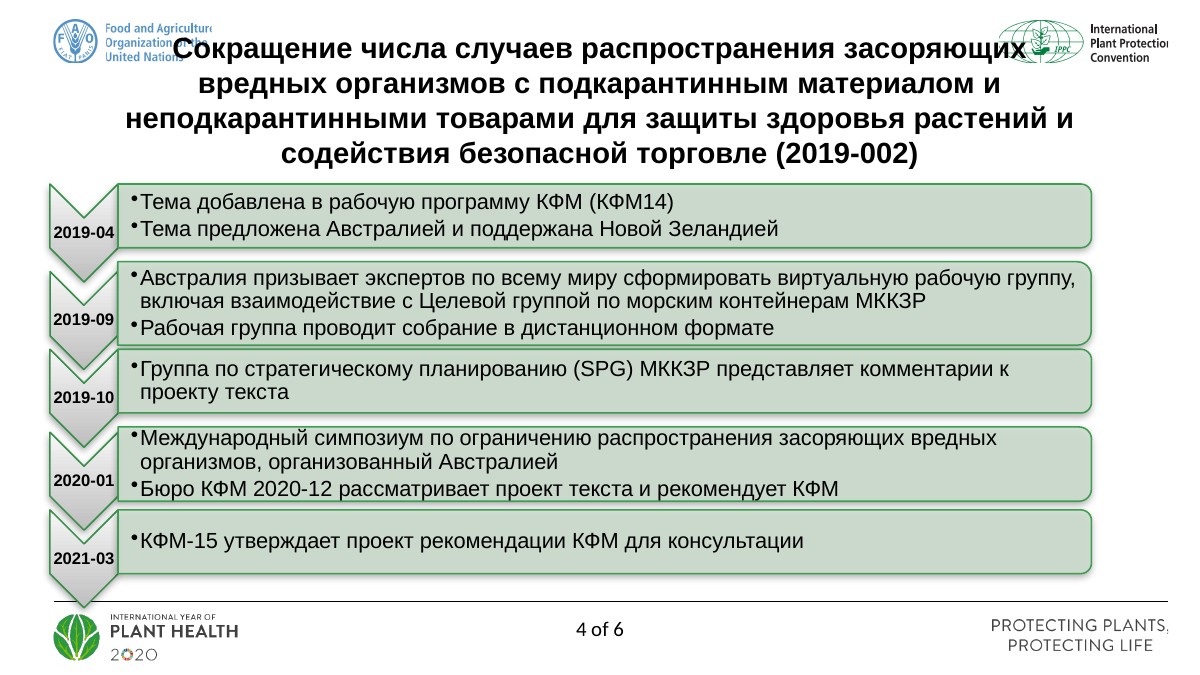

# Сокращение числа случаев распространения засоряющих вредных организмов с подкарантинным материалом и неподкарантинными товарами для защиты здоровья растений и содействия безопасной торговле (2019-002)
2019-04
Тема добавлена в рабочую программу КФМ (КФМ14)
Тема предложена Австралией и поддержана Новой Зеландией
2019-09
Австралия призывает экспертов по всему миру сформировать виртуальную рабочую группу, включая взаимодействие с Целевой группой по морским контейнерам МККЗР
Рабочая группа проводит собрание в дистанционном формате
2019-10
Группа по стратегическому планированию (SPG) МККЗР представляет комментарии к проекту текста
2020-01
Международный симпозиум по ограничению распространения засоряющих вредных организмов, организованный Австралией
Бюро КФМ 2020-12 рассматривает проект текста и рекомендует КФМ
2021-03
КФМ-15 утверждает проект рекомендации КФМ для консультации
4 of 6